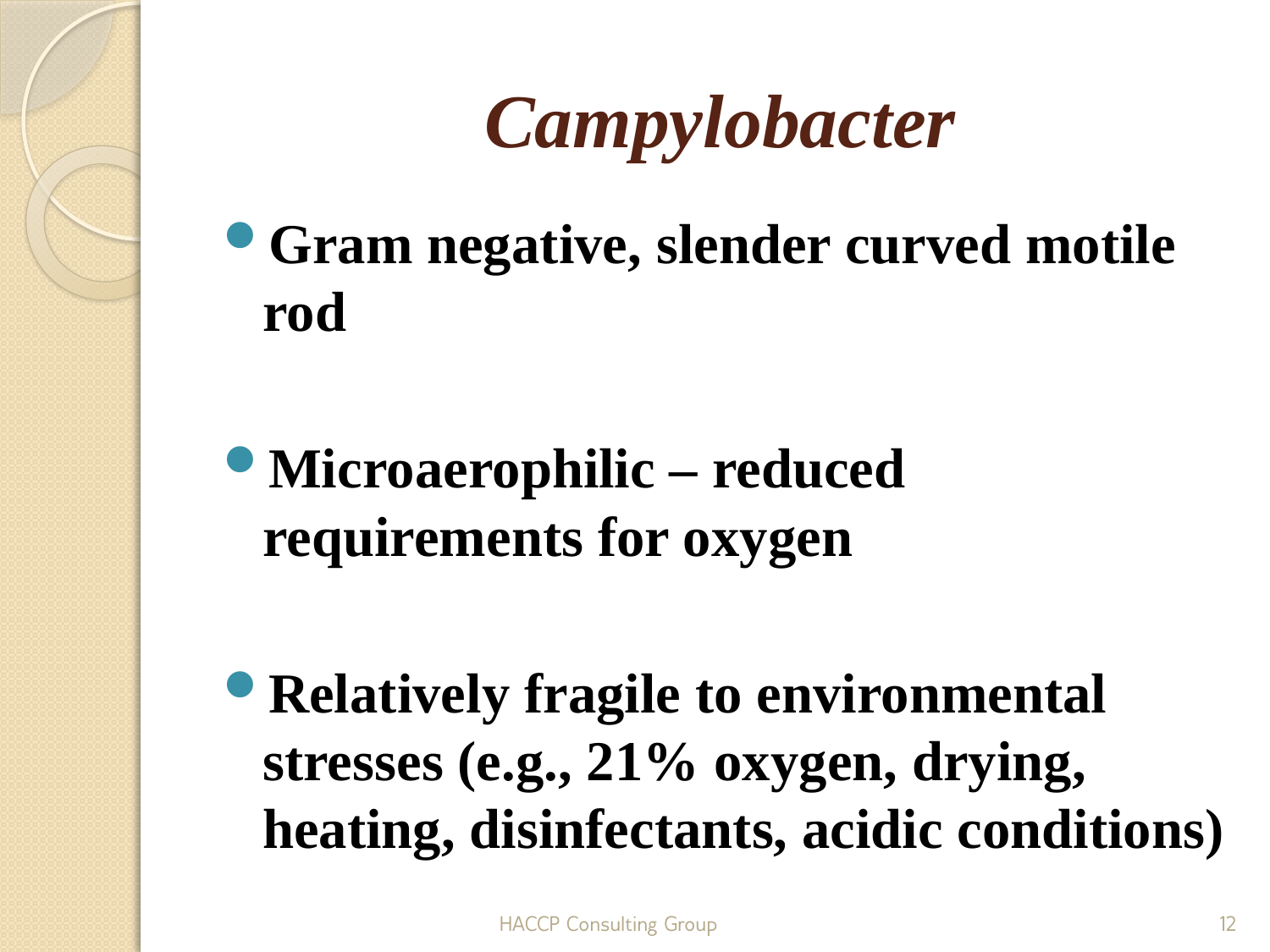

# Campylobacter
Gram negative, slender curved motile rod

Microaerophilic – reduced requirements for oxygen

Relatively fragile to environmental stresses (e.g., 21% oxygen, drying, heating, disinfectants, acidic conditions)

HACCP Consulting Group
12